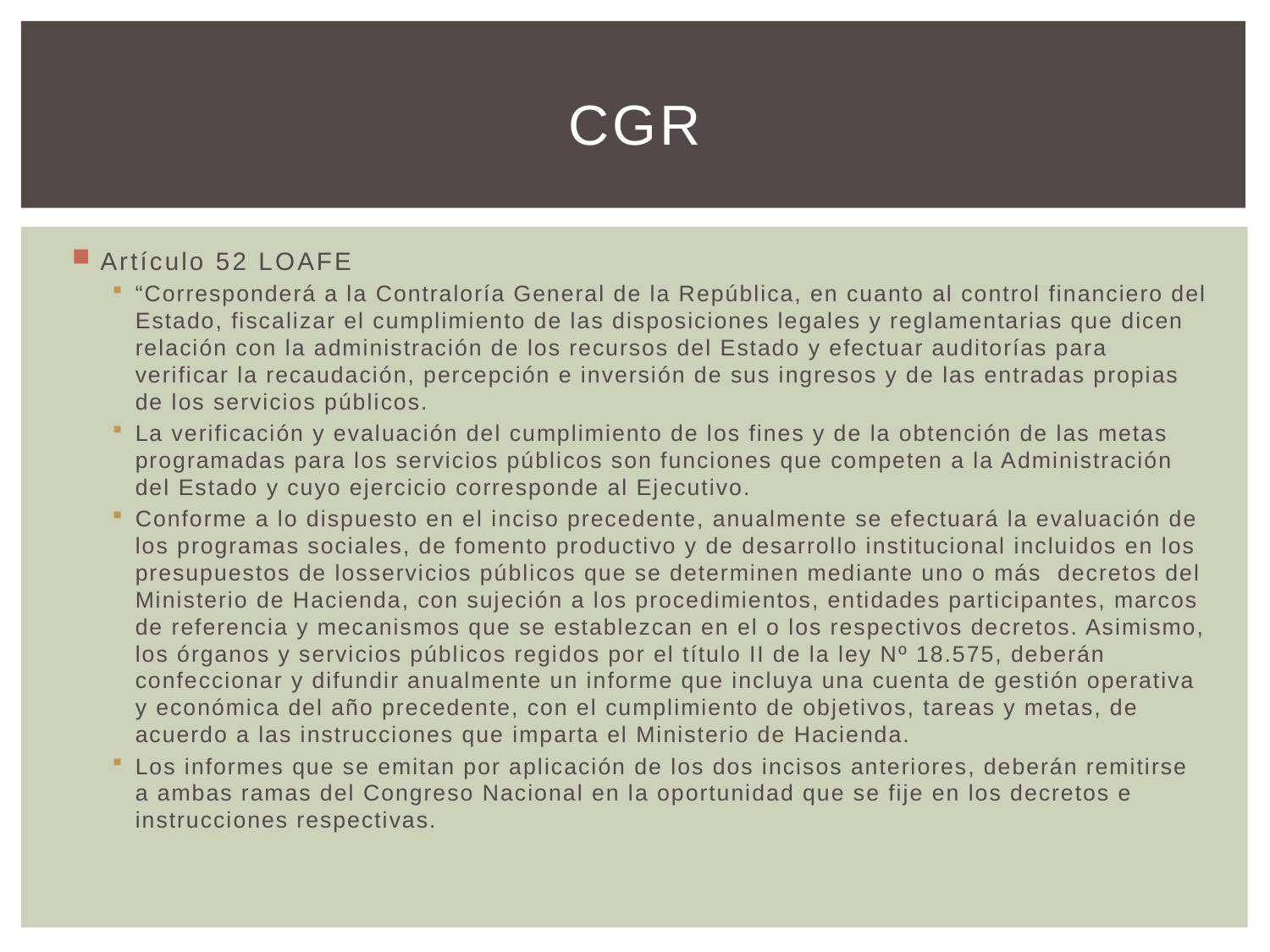

# CGR
Artículo 52 LOAFE
“Corresponderá a la Contraloría General de la República, en cuanto al control financiero del Estado, fiscalizar el cumplimiento de las disposiciones legales y reglamentarias que dicen relación con la administración de los recursos del Estado y efectuar auditorías para verificar la recaudación, percepción e inversión de sus ingresos y de las entradas propias de los servicios públicos.
La verificación y evaluación del cumplimiento de los fines y de la obtención de las metas programadas para los servicios públicos son funciones que competen a la Administración del Estado y cuyo ejercicio corresponde al Ejecutivo.
Conforme a lo dispuesto en el inciso precedente, anualmente se efectuará la evaluación de los programas sociales, de fomento productivo y de desarrollo institucional incluidos en los presupuestos de losservicios públicos que se determinen mediante uno o más  decretos del Ministerio de Hacienda, con sujeción a los procedimientos, entidades participantes, marcos de referencia y mecanismos que se establezcan en el o los respectivos decretos. Asimismo, los órganos y servicios públicos regidos por el título II de la ley Nº 18.575, deberán confeccionar y difundir anualmente un informe que incluya una cuenta de gestión operativa y económica del año precedente, con el cumplimiento de objetivos, tareas y metas, de acuerdo a las instrucciones que imparta el Ministerio de Hacienda.
Los informes que se emitan por aplicación de los dos incisos anteriores, deberán remitirse a ambas ramas del Congreso Nacional en la oportunidad que se fije en los decretos e instrucciones respectivas.